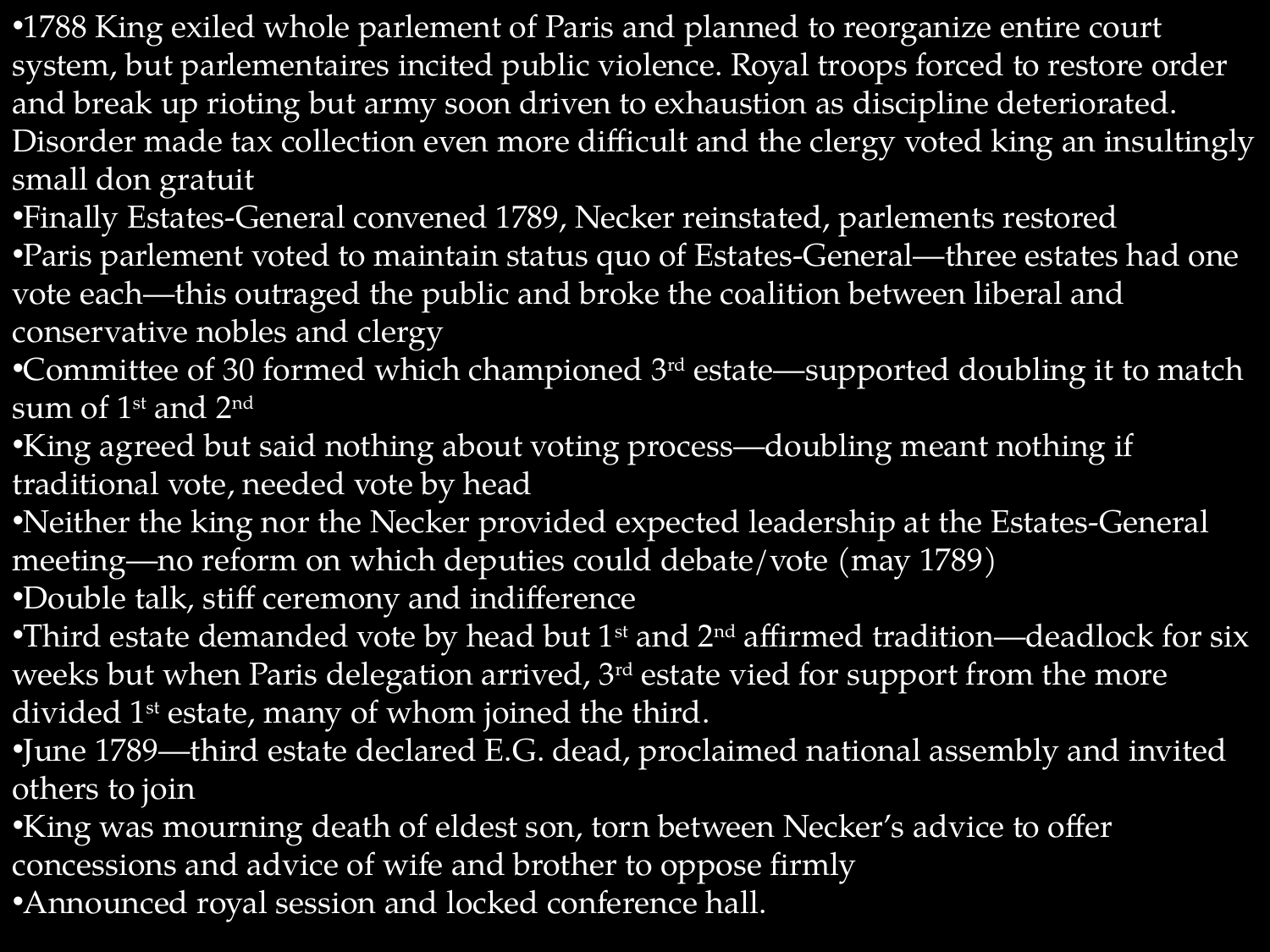

1788 King exiled whole parlement of Paris and planned to reorganize entire court system, but parlementaires incited public violence. Royal troops forced to restore order and break up rioting but army soon driven to exhaustion as discipline deteriorated. Disorder made tax collection even more difficult and the clergy voted king an insultingly small don gratuit
Finally Estates-General convened 1789, Necker reinstated, parlements restored
Paris parlement voted to maintain status quo of Estates-General—three estates had one vote each—this outraged the public and broke the coalition between liberal and conservative nobles and clergy
Committee of 30 formed which championed 3rd estate—supported doubling it to match sum of 1st and 2nd
King agreed but said nothing about voting process—doubling meant nothing if traditional vote, needed vote by head
Neither the king nor the Necker provided expected leadership at the Estates-General meeting—no reform on which deputies could debate/vote (may 1789)
Double talk, stiff ceremony and indifference
Third estate demanded vote by head but 1st and 2nd affirmed tradition—deadlock for six weeks but when Paris delegation arrived, 3rd estate vied for support from the more divided 1st estate, many of whom joined the third.
June 1789—third estate declared E.G. dead, proclaimed national assembly and invited others to join
King was mourning death of eldest son, torn between Necker’s advice to offer concessions and advice of wife and brother to oppose firmly
Announced royal session and locked conference hall.